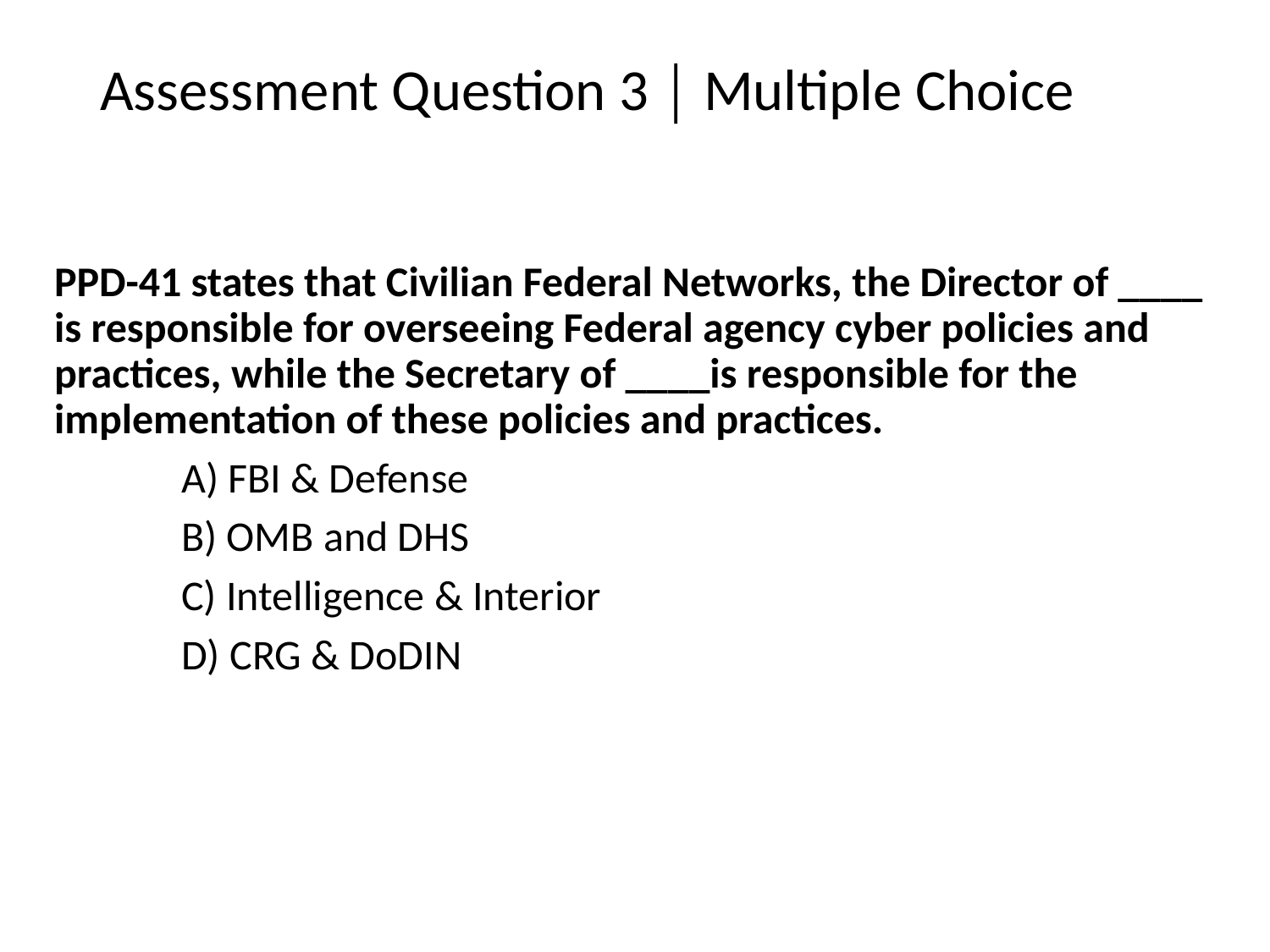

# Assessment Question 3 │ Multiple Choice
PPD-41 states that Civilian Federal Networks, the Director of ____ is responsible for overseeing Federal agency cyber policies and practices, while the Secretary of ____is responsible for the implementation of these policies and practices.
	A) FBI & Defense
	B) OMB and DHS
	C) Intelligence & Interior
	D) CRG & DoDIN